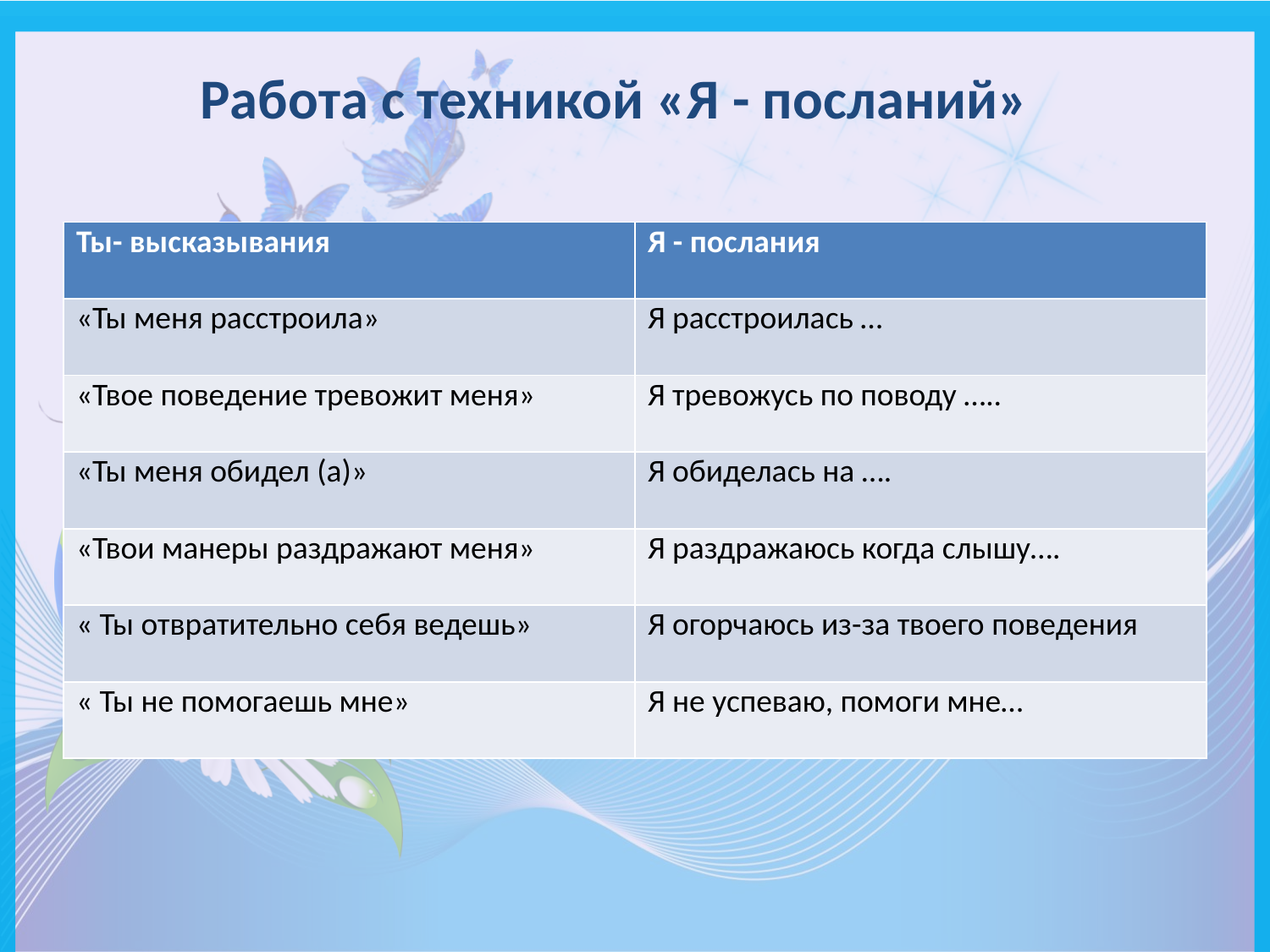

# Работа с техникой «Я - посланий»
| Ты- высказывания | Я - послания |
| --- | --- |
| «Ты меня расстроила» | Я расстроилась … |
| «Твое поведение тревожит меня» | Я тревожусь по поводу ….. |
| «Ты меня обидел (а)» | Я обиделась на …. |
| «Твои манеры раздражают меня» | Я раздражаюсь когда слышу…. |
| « Ты отвратительно себя ведешь» | Я огорчаюсь из-за твоего поведения |
| « Ты не помогаешь мне» | Я не успеваю, помоги мне… |